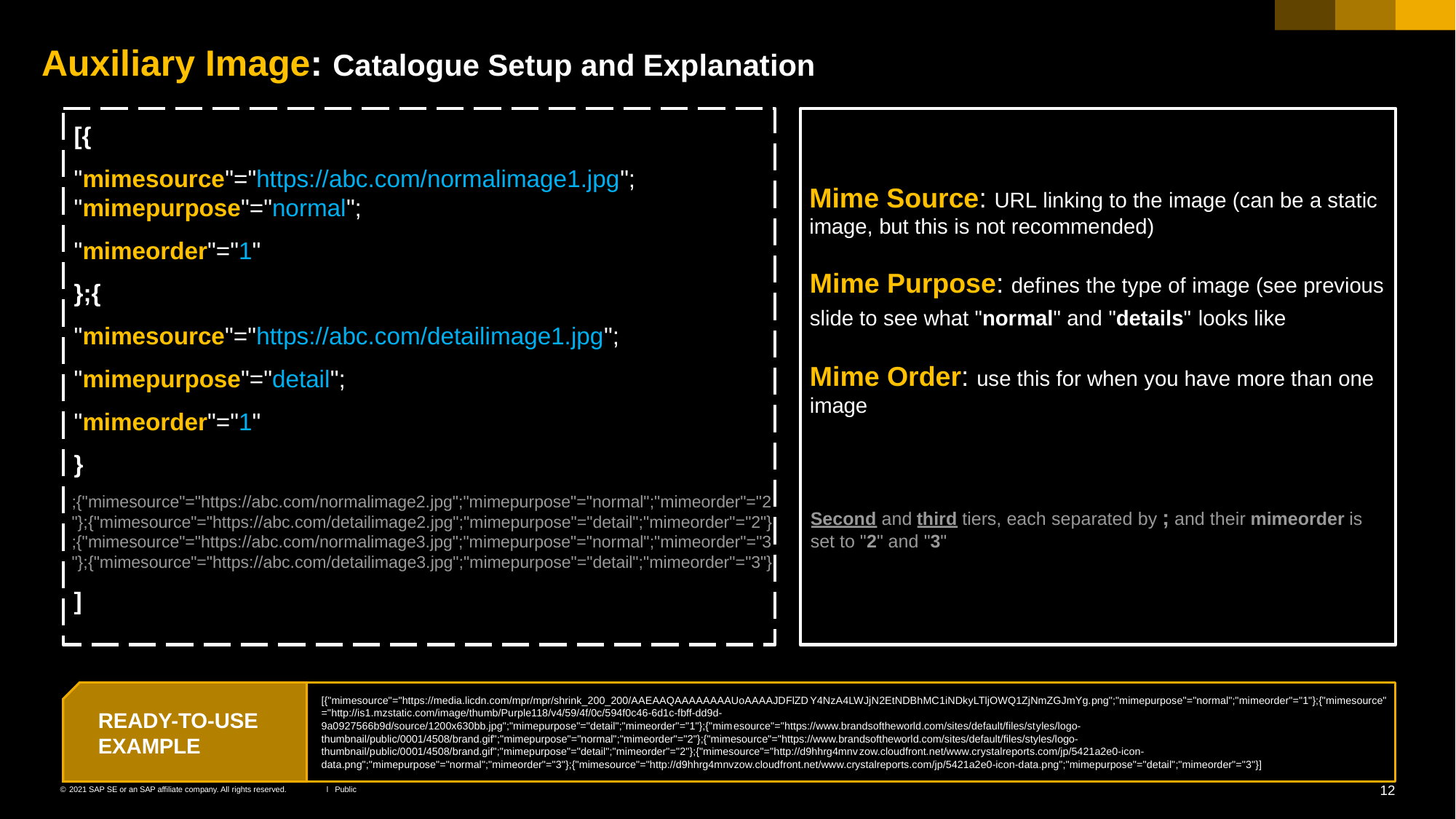

Auxiliary Image:Catalogue Setup and Explanation

[{
"mimesource"="https://abc.com/normalimage1.jpg";
"mimepurpose"="normal";
Mime Source:URL linking to the image (can be a static
image, but this is not recommended)
"mimeorder"="1"
Mime Purpose:defines the type of image (see previous
slide to see what "normal" and "details"looks like
};{
"mimesource"="https://abc.com/detailimage1.jpg";
"mimepurpose"="detail";
Mime Order:use this for when you have more than one
image
"mimeorder"="1"
}
;{"mimesource"="https://abc.com/normalimage2.jpg";"mimepurpose"="normal";"mimeorder"="2
"};{"mimesource"="https://abc.com/detailimage2.jpg";"mimepurpose"="detail";"mimeorder"="2"}
;{"mimesource"="https://abc.com/normalimage3.jpg";"mimepurpose"="normal";"mimeorder"="3
"};{"mimesource"="https://abc.com/detailimage3.jpg";"mimepurpose"="detail";"mimeorder"="3"}
Secondandthirdtiers, each separated by;and theirmimeorderis
set to "2" and "3"

]

[{"mimesource"="https://media.licdn.com/mpr/mpr/shrink_200_200/AAEAAQAAAAAAAAUoAAAAJDFlZDY4NzA4LWJjN2EtNDBhMC1iNDkyLTljOWQ1ZjNmZGJmYg.png";"mimepurpose"="normal";"mimeorder"="1"};{"mimesource"
="http://is1.mzstatic.com/image/thumb/Purple118/v4/59/4f/0c/594f0c46-6d1c-fbff-dd9d-
9a0927566b9d/source/1200x630bb.jpg";"mimepurpose"="detail";"mimeorder"="1"};{"mimesource"="https://www.brandsoftheworld.com/sites/default/files/styles/logo-
thumbnail/public/0001/4508/brand.gif";"mimepurpose"="normal";"mimeorder"="2"};{"mimesource"="https://www.brandsoftheworld.com/sites/default/files/styles/logo-
thumbnail/public/0001/4508/brand.gif";"mimepurpose"="detail";"mimeorder"="2"};{"mimesource"="http://d9hhrg4mnvzow.cloudfront.net/www.crystalreports.com/jp/5421a2e0-icon-
data.png";"mimepurpose"="normal";"mimeorder"="3"};{"mimesource"="http://d9hhrg4mnvzow.cloudfront.net/www.crystalreports.com/jp/5421a2e0-icon-data.png";"mimepurpose"="detail";"mimeorder"="3"}]
READY-TO-USE
EXAMPLE
©2021 SAP SE or an SAP affiliate company. All rights reserved.	ǀ	Public	12